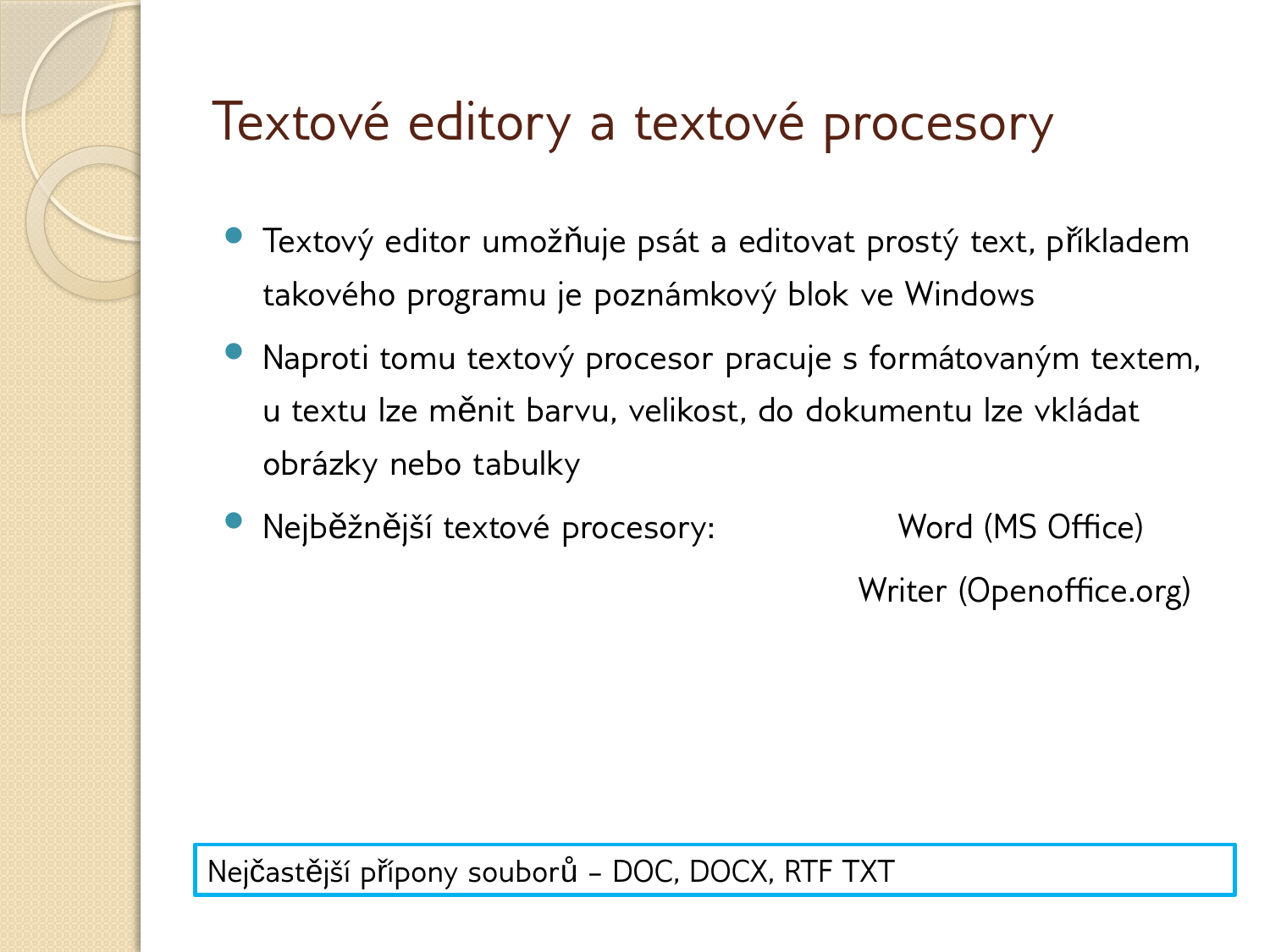

# Textové editory a textové procesory
Textový editor umožňuje psát a editovat prostý text, příkladem takového programu je poznámkový blok ve Windows
Naproti tomu textový procesor pracuje s formátovaným textem,
u textu lze měnit barvu, velikost, do dokumentu lze vkládat obrázky nebo tabulky
Nejběžnější textové procesory:		Word (MS Office)
					Writer (Openoffice.org)
Nejčastější přípony souborů – DOC, DOCX, RTF TXT